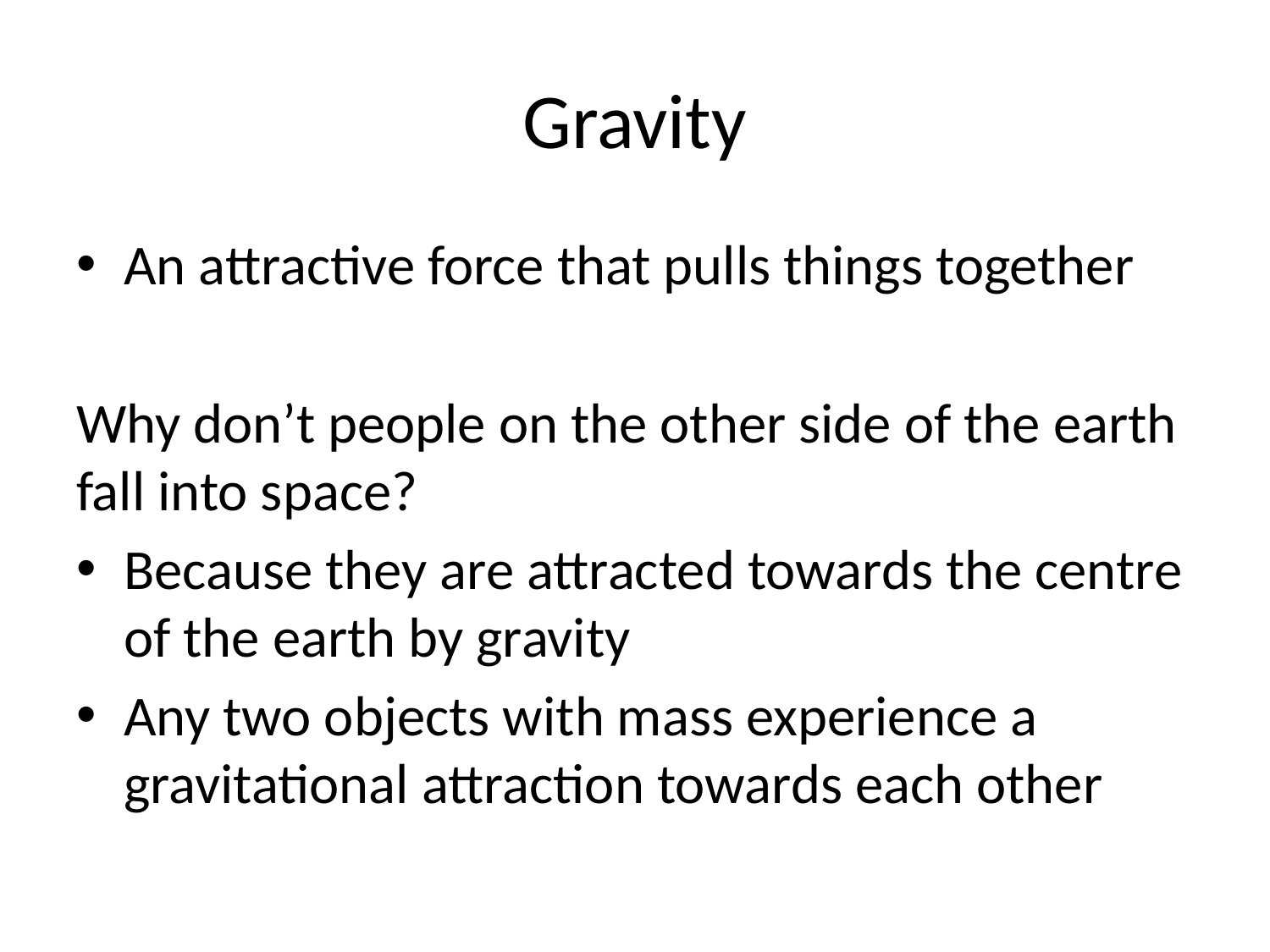

# Gravity
An attractive force that pulls things together

Why don’t people on the other side of the earth fall into space?
Because they are attracted towards the centre of the earth by gravity
Any two objects with mass experience a gravitational attraction towards each other